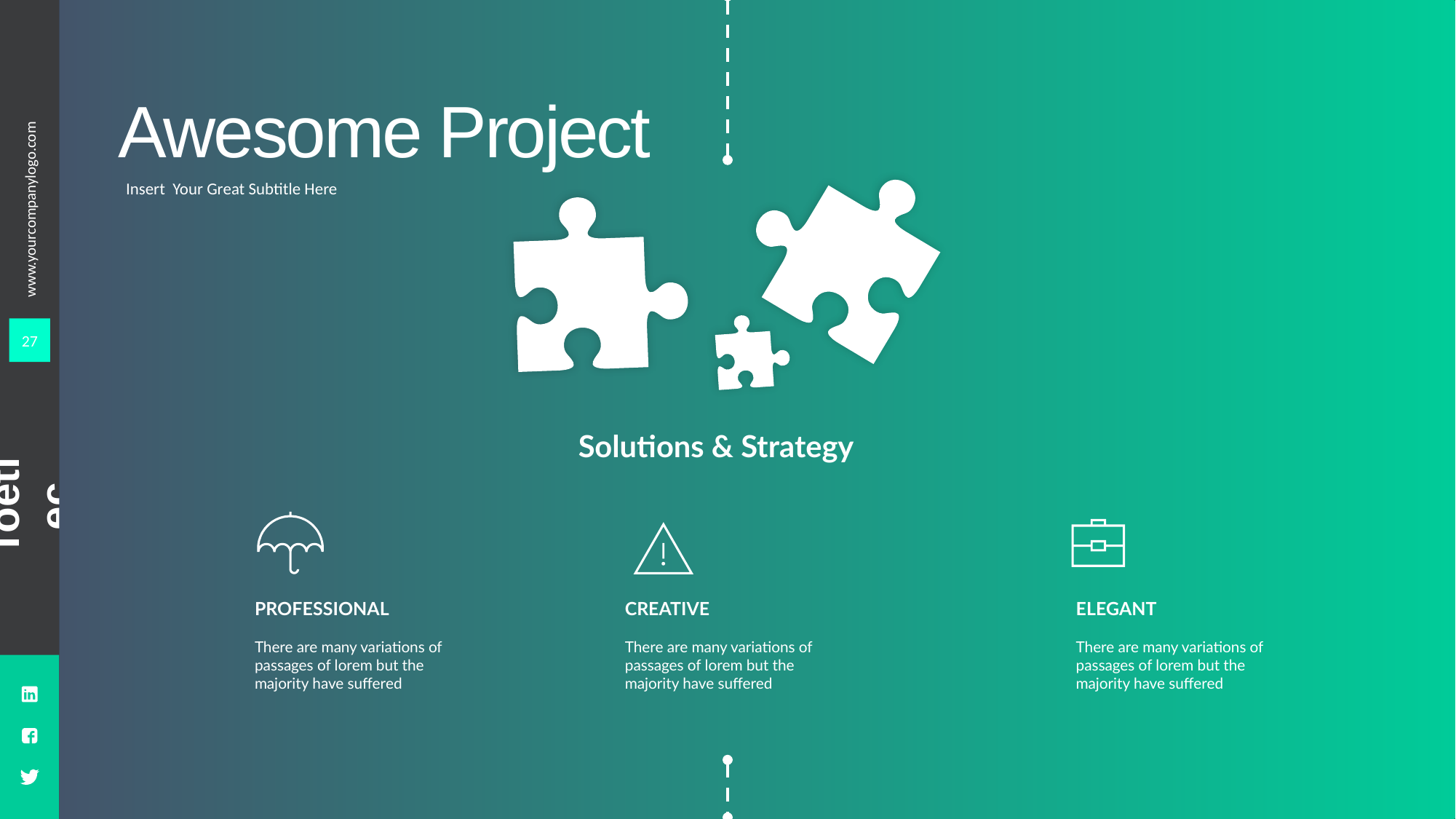

Awesome Project

Insert  Your Great Subtitle Here
27
Solutions & Strategy

PROFESSIONAL

There are many variations of passages of lorem but the majority have suffered
CREATIVE

There are many variations of passages of lorem but the majority have suffered
ELEGANT

There are many variations of passages of lorem but the majority have suffered